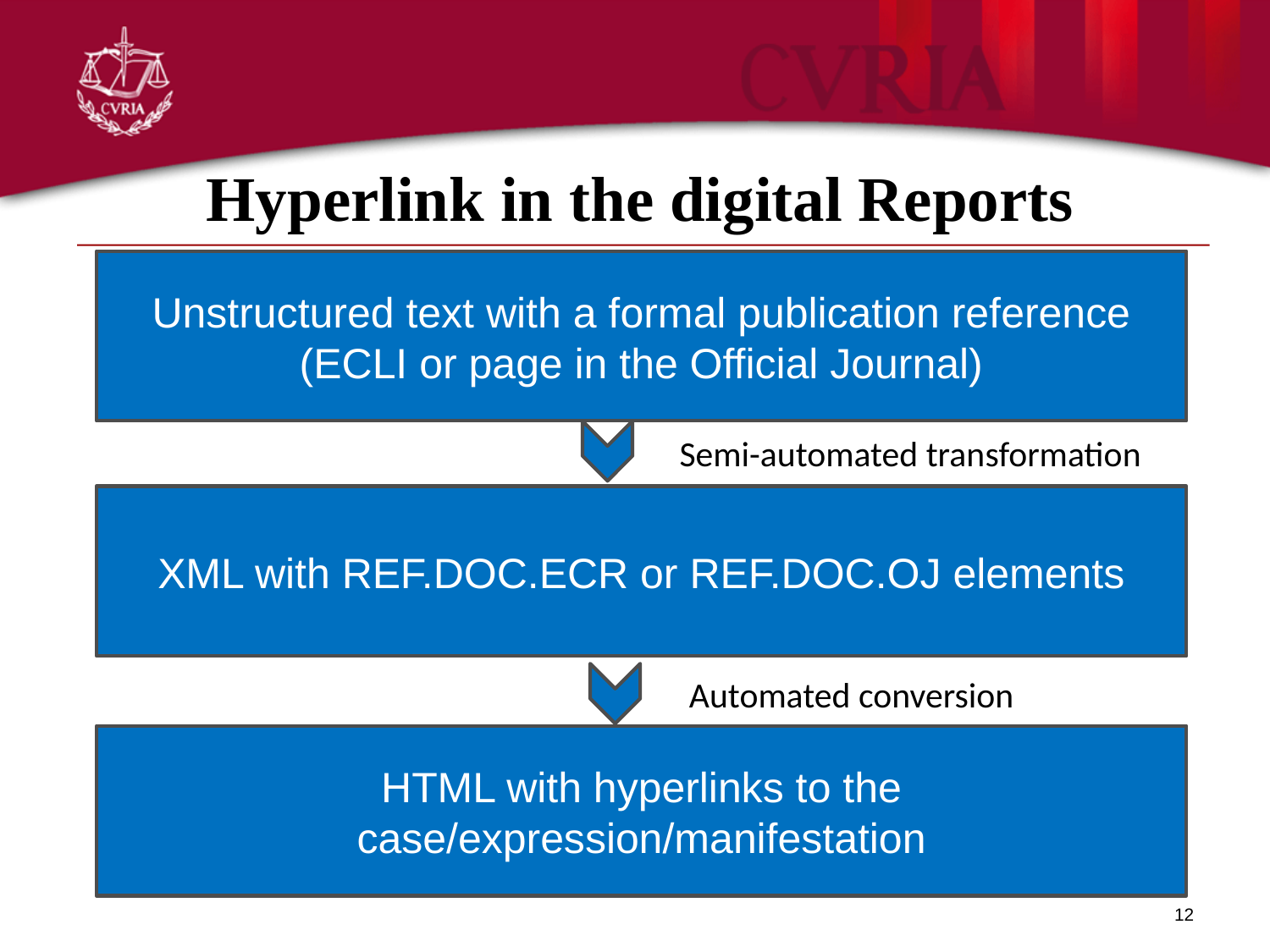

# Hyperlink in the digital Reports
Unstructured text with a formal publication reference (ECLI or page in the Official Journal)

Semi-automated transformation

XML with REF.DOC.ECR or REF.DOC.OJ elements
Automated conversion

HTML with hyperlinks to the case/expression/manifestation

12